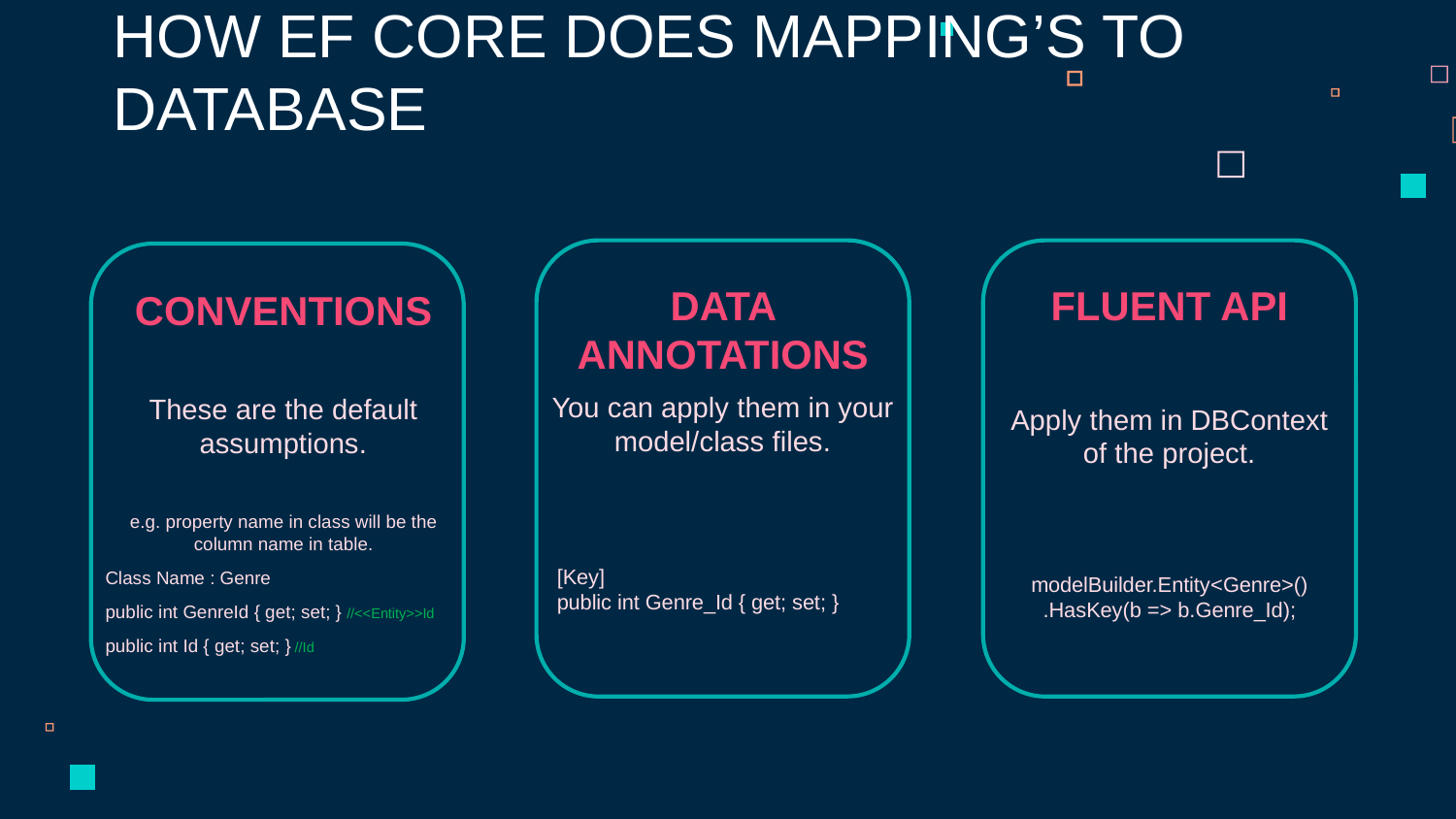

HOW EF CORE DOES MAPPING’S TO DATABASE

FLUENT API

Apply them in DBContext of the project.

modelBuilder.Entity<Genre>()
.HasKey(b => b.Genre_Id);
DATA ANNOTATIONS
You can apply them in your model/class files.

 [Key]
 public int Genre_Id { get; set; }
CONVENTIONS

These are the default assumptions.

e.g. property name in class will be the column name in table.
Class Name : Genre
public int GenreId { get; set; } //<<Entity>>Id
public int Id { get; set; } //Id